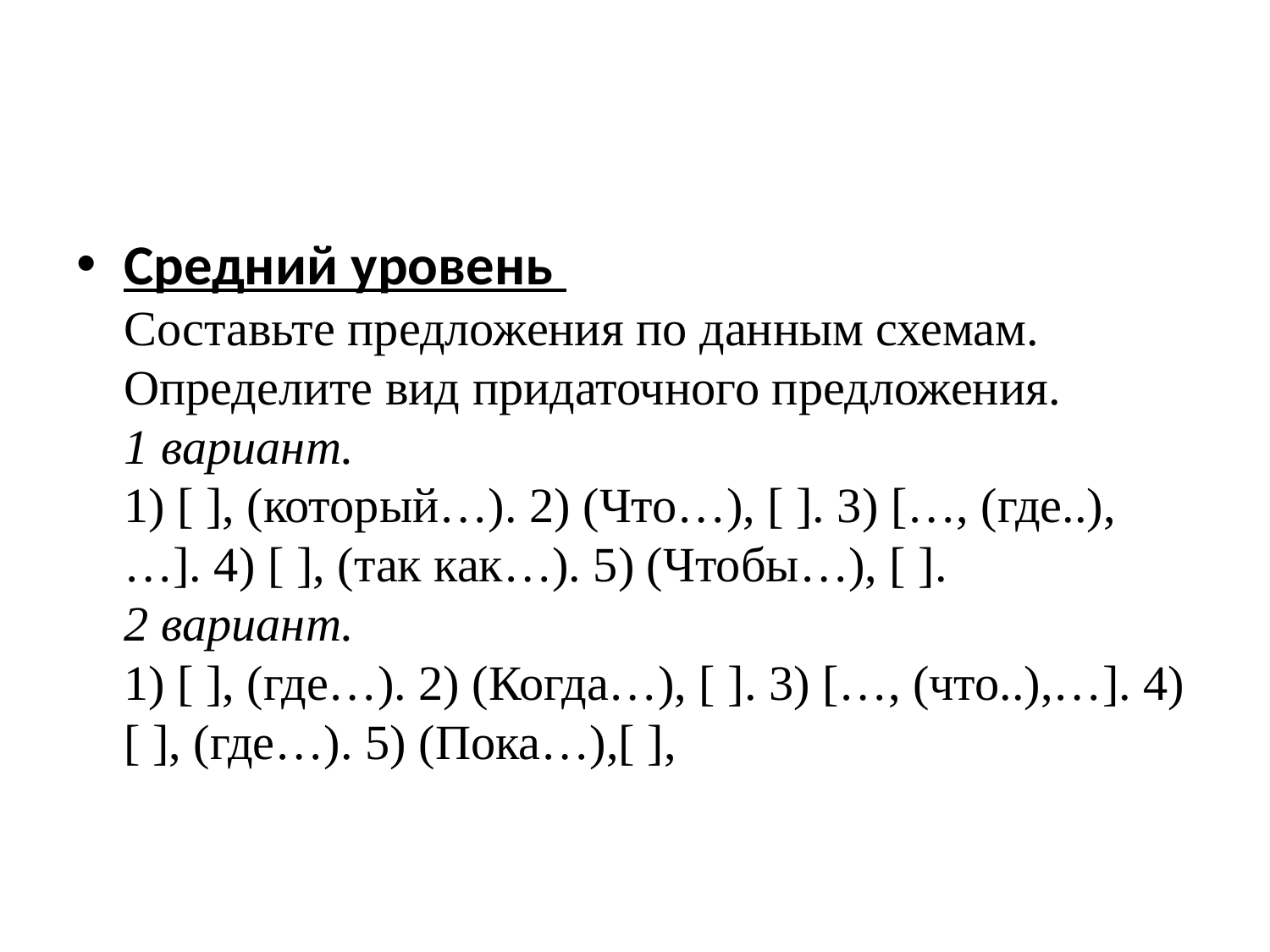

#
Средний уровень
Составьте предложения по данным схемам. Определите вид придаточного предложения.
1 вариант.
1) [ ], (который…). 2) (Что…), [ ]. 3) […, (где..),…]. 4) [ ], (так как…). 5) (Чтобы…), [ ].
2 вариант.
1) [ ], (где…). 2) (Когда…), [ ]. 3) […, (что..),…]. 4) [ ], (где…). 5) (Пока…),[ ],